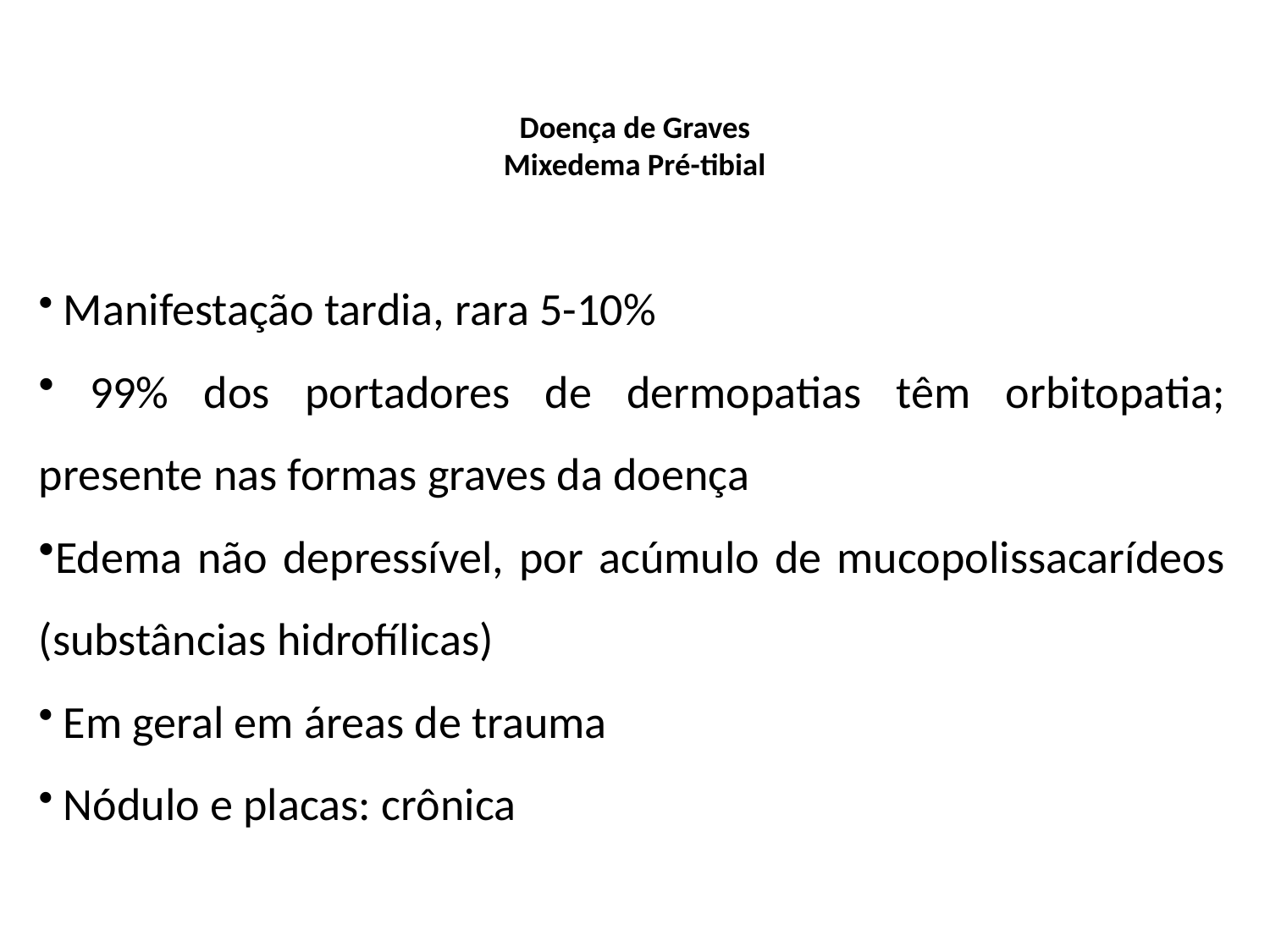

# Doença de Graves Mixedema Pré-tibial
 Manifestação tardia, rara 5-10%
 99% dos portadores de dermopatias têm orbitopatia; presente nas formas graves da doença
Edema não depressível, por acúmulo de mucopolissacarídeos (substâncias hidrofílicas)
 Em geral em áreas de trauma
 Nódulo e placas: crônica